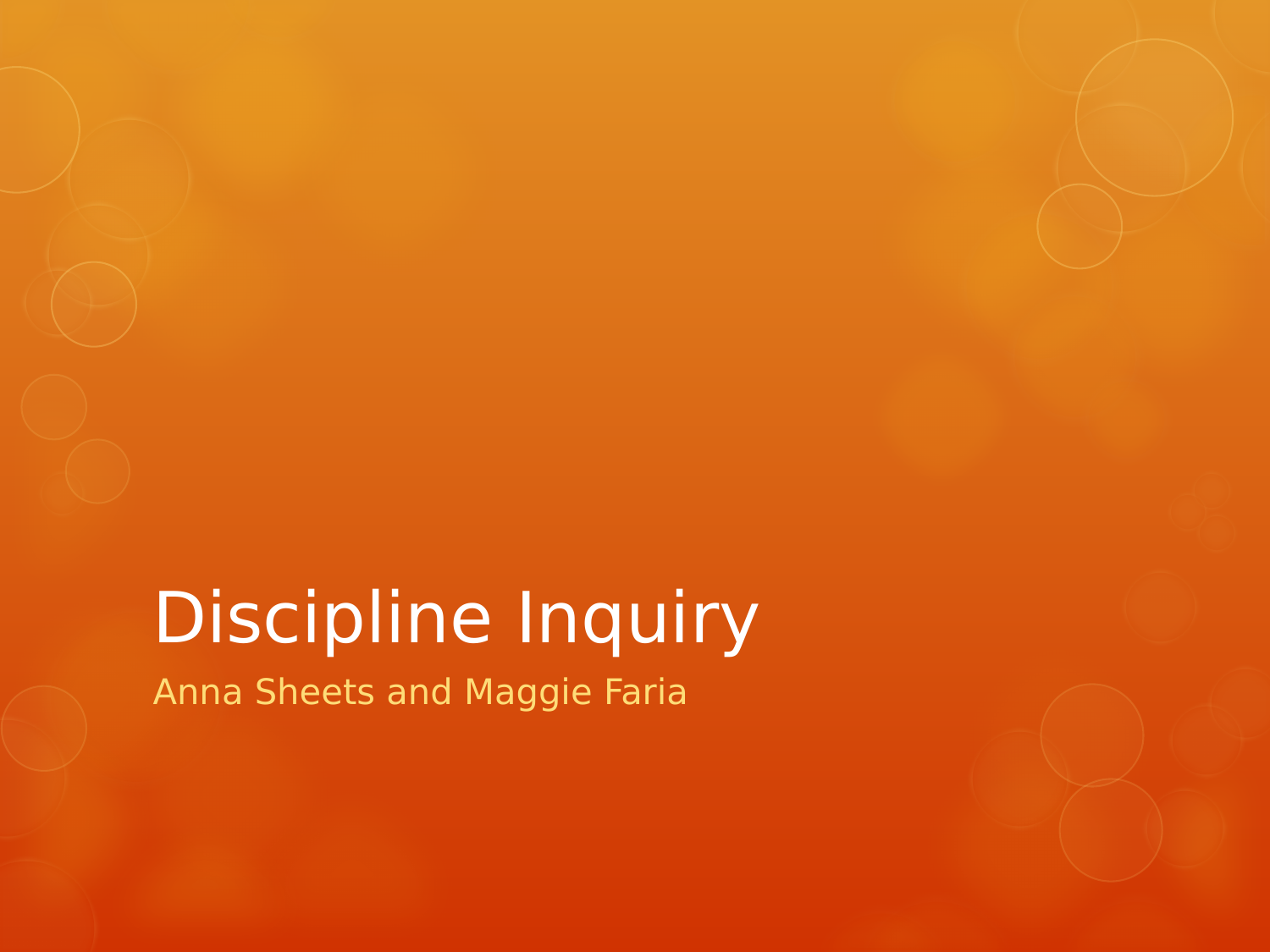

# Discipline Inquiry
Anna Sheets and Maggie Faria